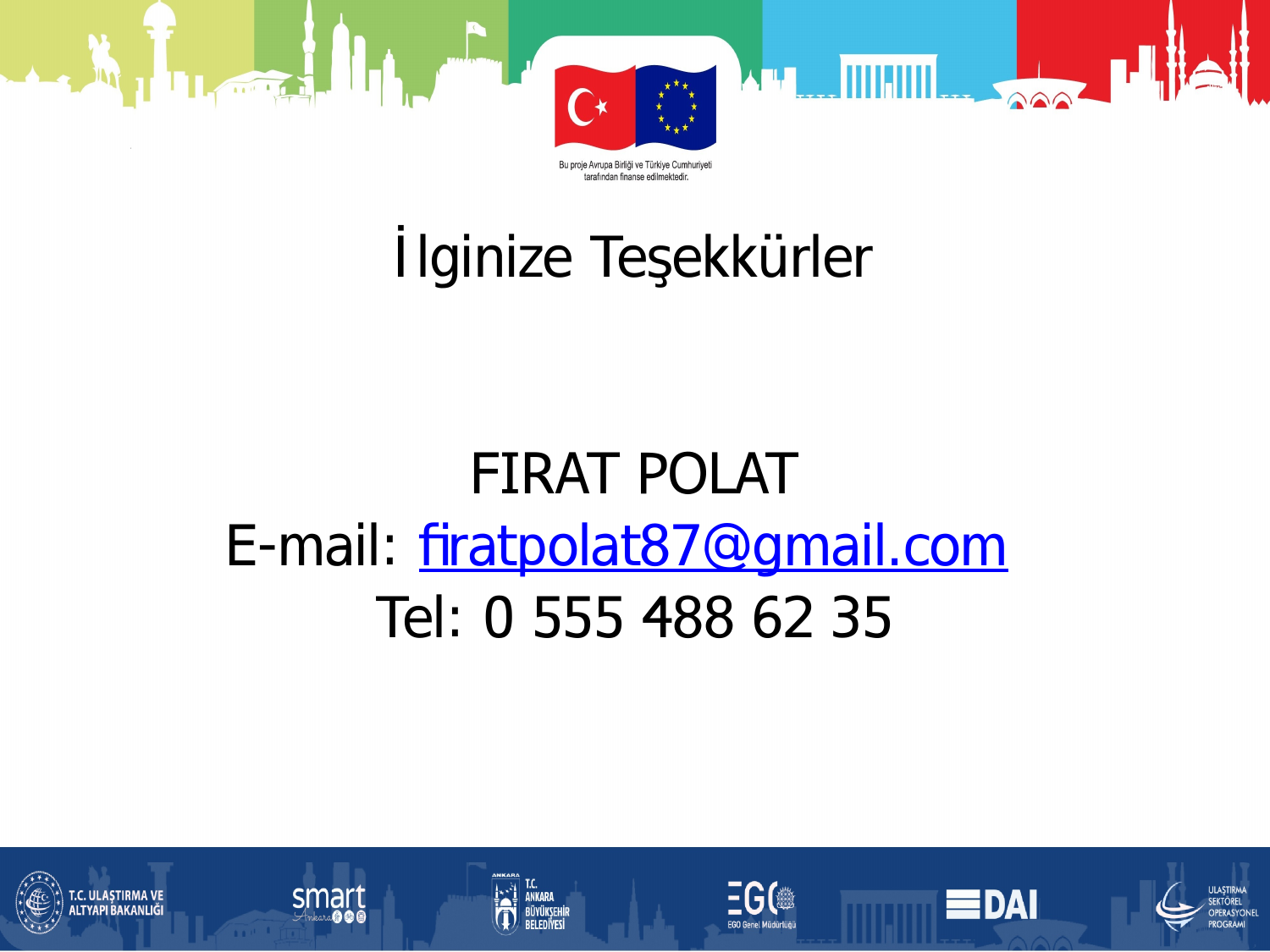

İlginize Teşekkürler

FIRAT POLAT
E-mail: firatpolat87@gmail.com
Tel: 0 555 488 62 35